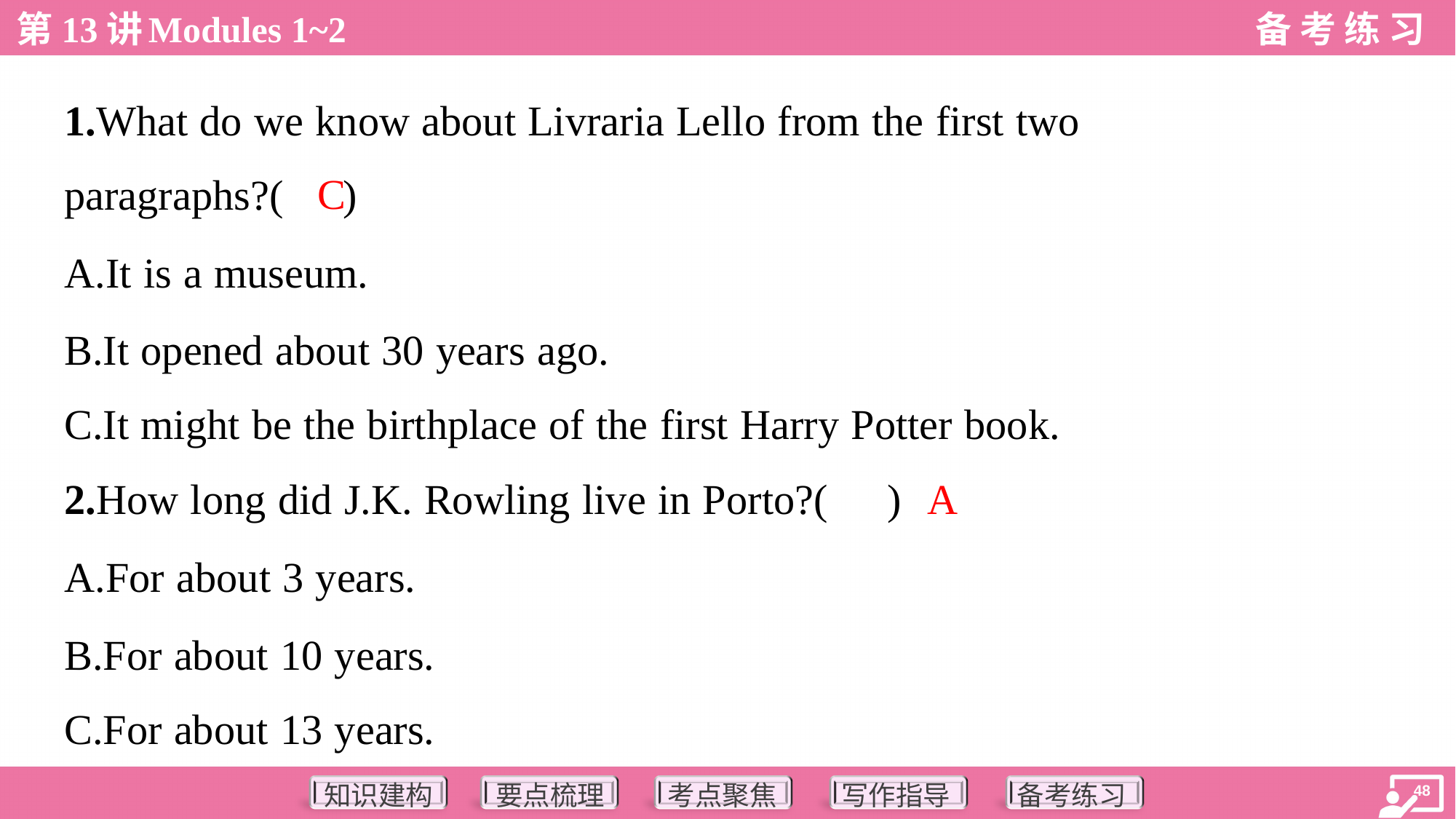

1.What do we know about Livraria Lello from the first two
paragraphs?(     )
C
A.It is a museum.
B.It opened about 30 years ago.
C.It might be the birthplace of the first Harry Potter book.
A
2.How long did J.K. Rowling live in Porto?(     )
A.For about 3 years.
B.For about 10 years.
C.For about 13 years.